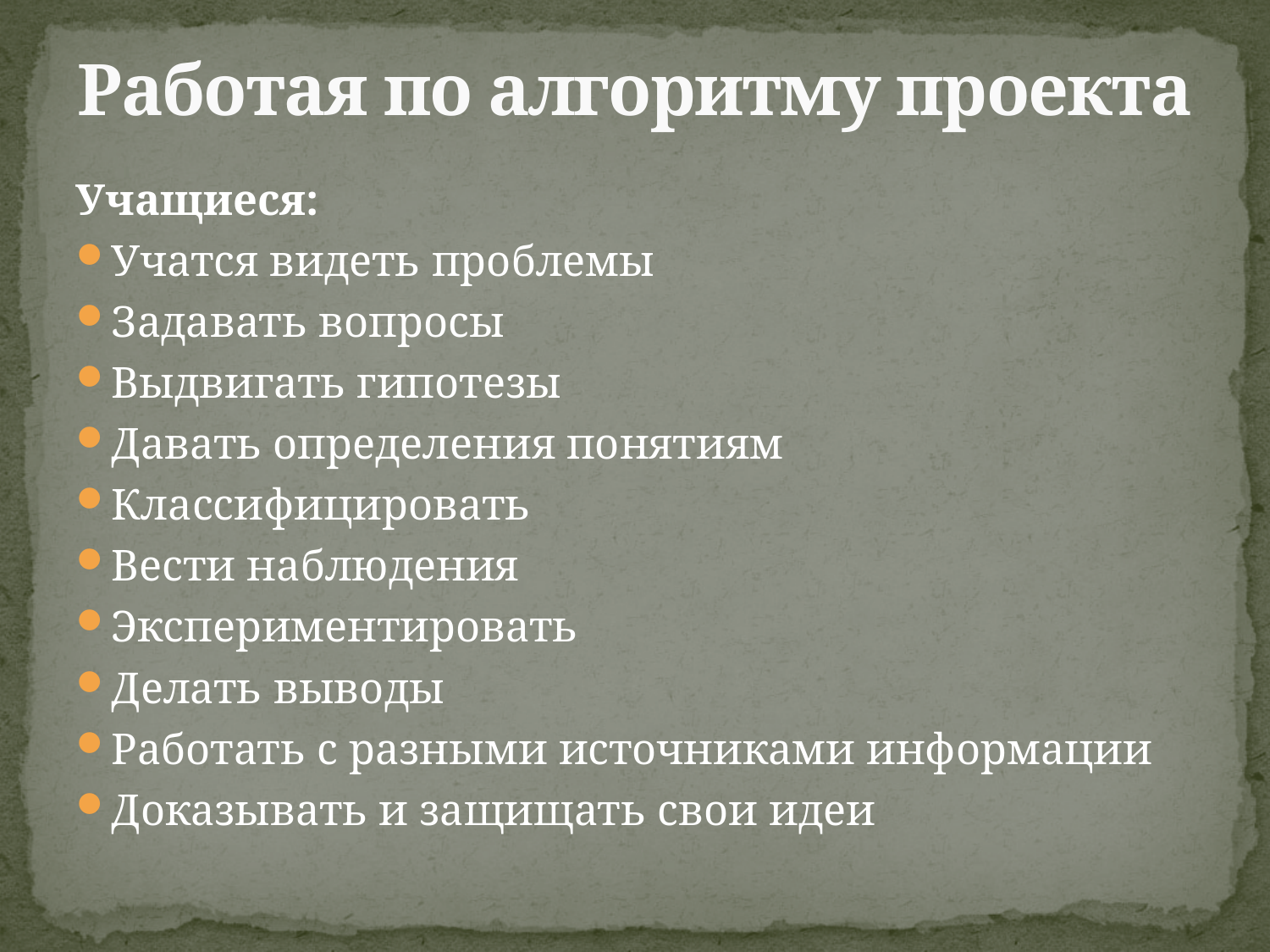

# Работая по алгоритму проекта
Учащиеся:
Учатся видеть проблемы
Задавать вопросы
Выдвигать гипотезы
Давать определения понятиям
Классифицировать
Вести наблюдения
Экспериментировать
Делать выводы
Работать с разными источниками информации
Доказывать и защищать свои идеи